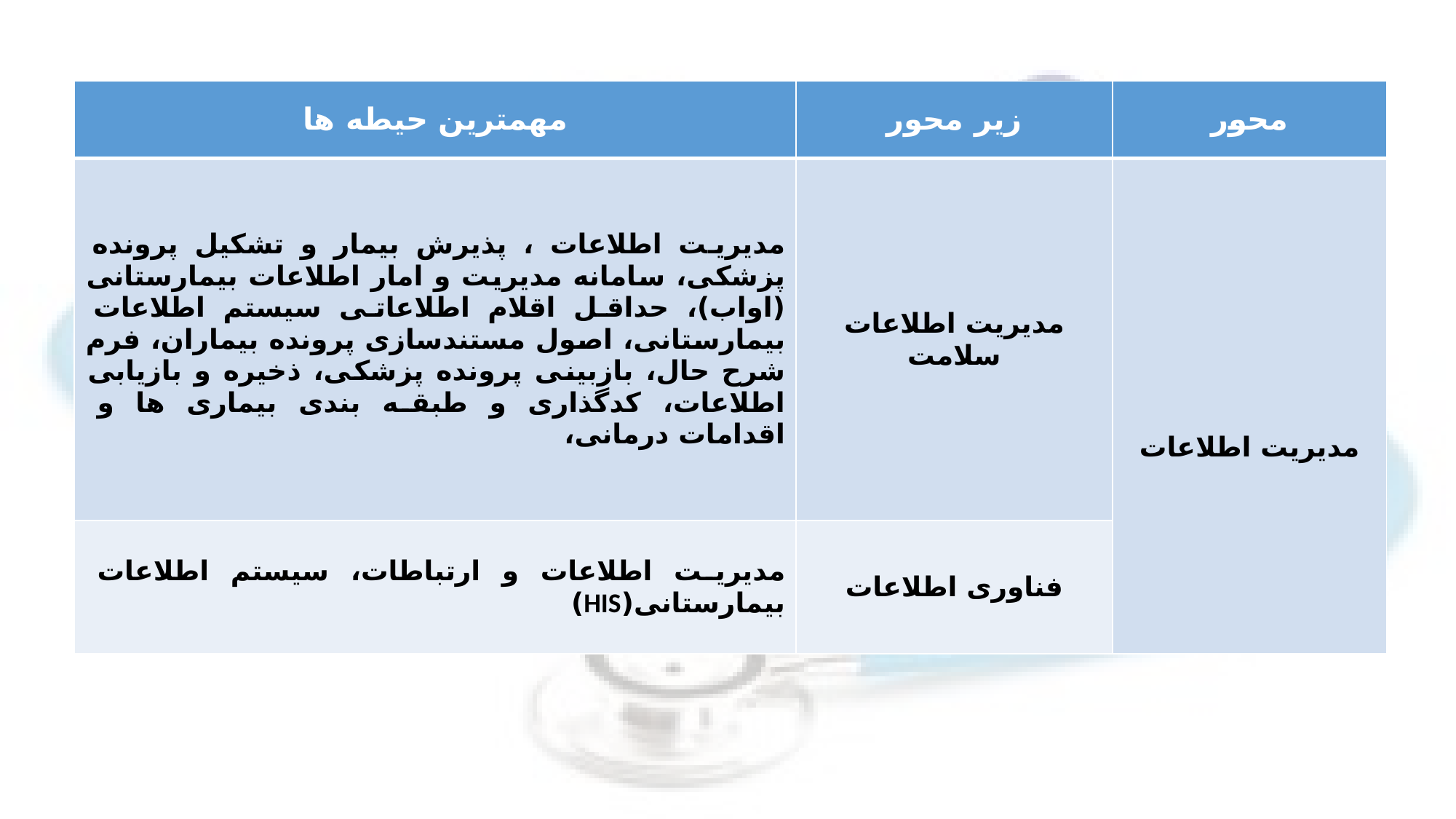

| مهمترین حیطه ها | زیر محور | محور |
| --- | --- | --- |
| مدیریت اطلاعات ، پذیرش بیمار و تشکیل پرونده پزشکی، سامانه مدیریت و امار اطلاعات بیمارستانی (اواب)، حداقل اقلام اطلاعاتی سیستم اطلاعات بیمارستانی، اصول مستندسازی پرونده بیماران، فرم شرح حال، بازبینی پرونده پزشکی، ذخیره و بازیابی اطلاعات، کدگذاری و طبقه بندی بیماری ها و اقدامات درمانی، | مدیریت اطلاعات سلامت | مدیریت اطلاعات |
| مدیریت اطلاعات و ارتباطات، سیستم اطلاعات بیمارستانی(HIS) | فناوری اطلاعات |  |